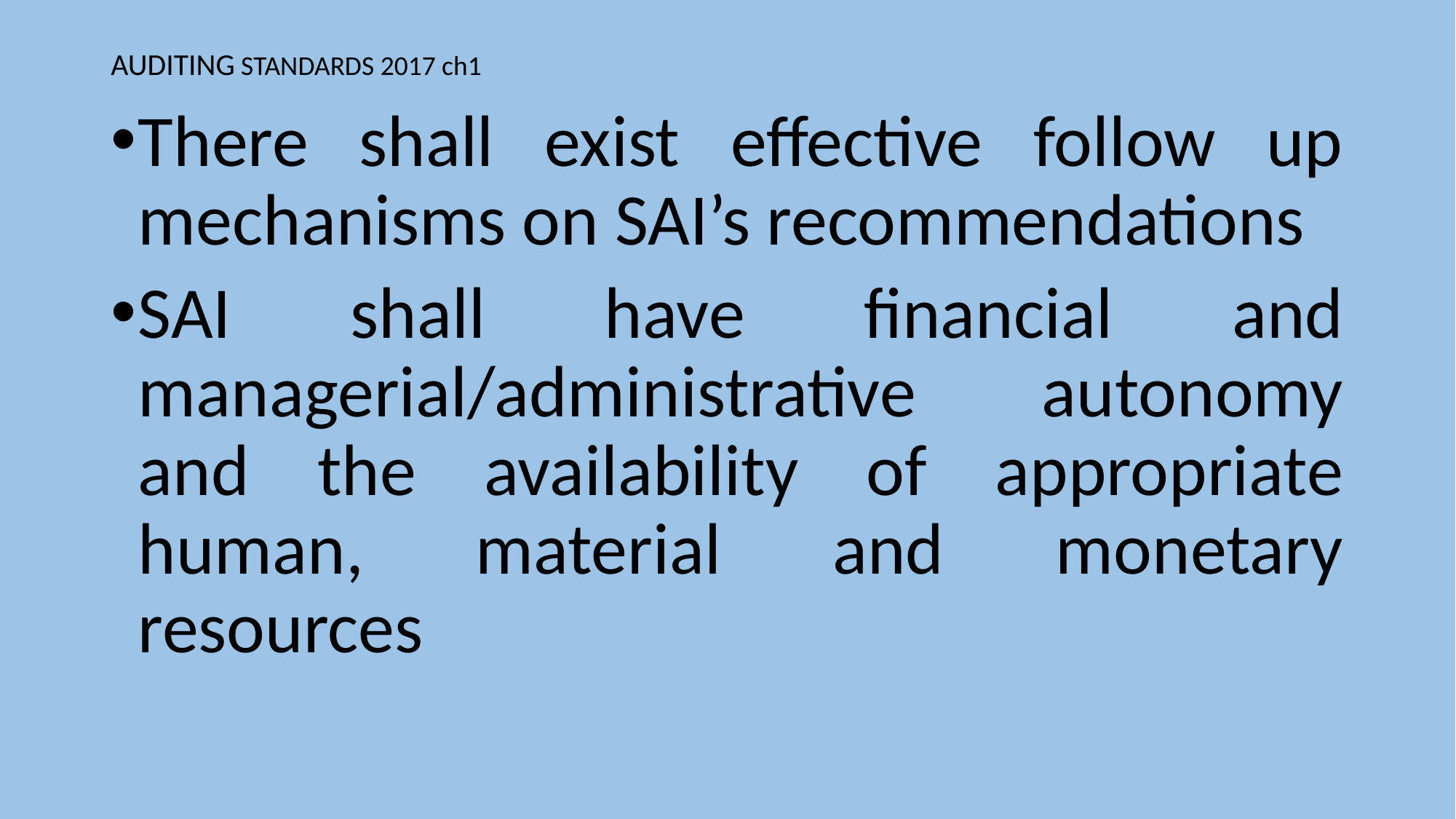

# AUDITING STANDARDS 2017 ch1
There shall exist effective follow up mechanisms on SAI’s recommendations
SAI shall have financial and managerial/administrative autonomy and the availability of appropriate human, material and monetary resources